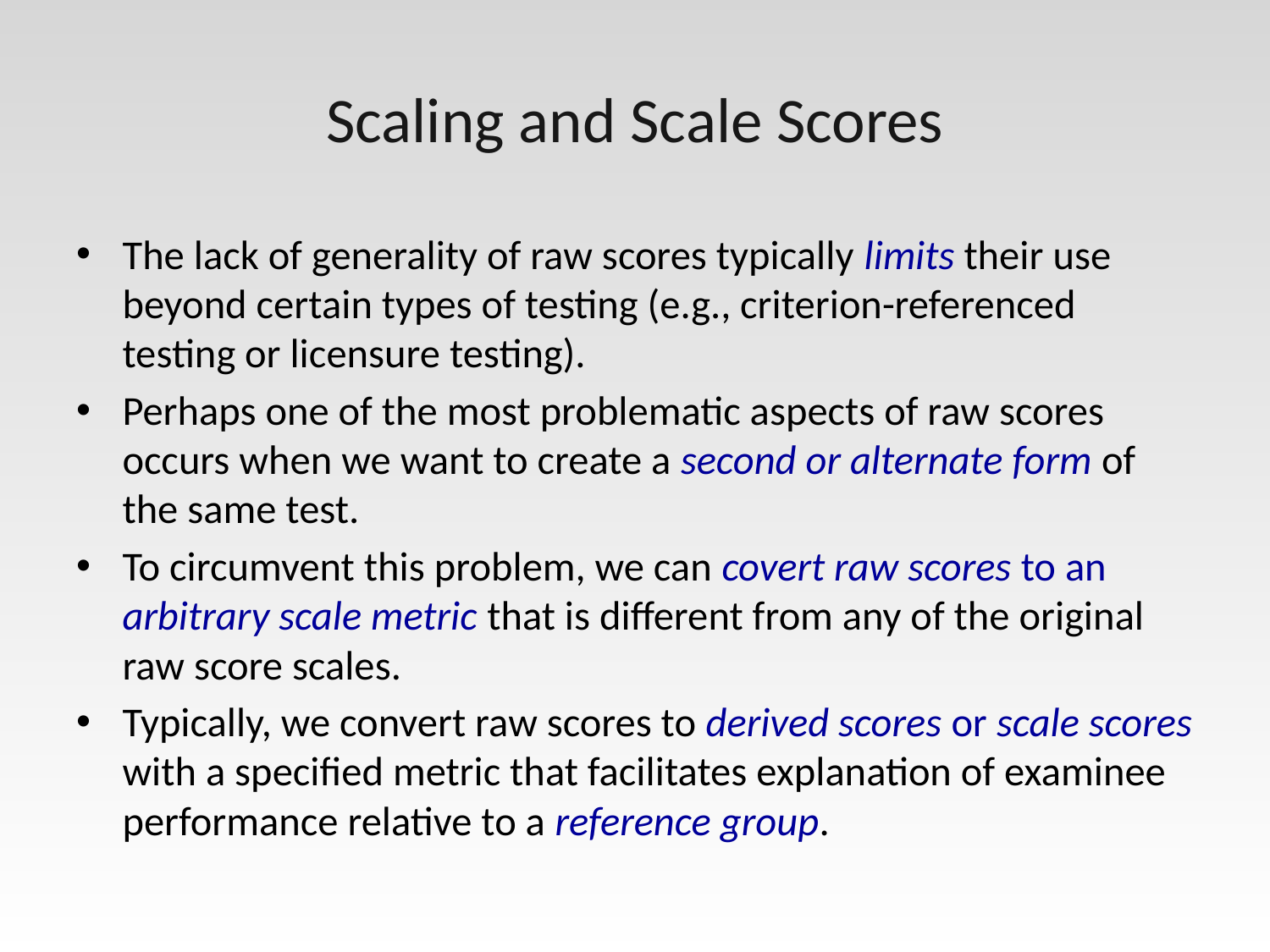

# Scaling and Scale Scores
The lack of generality of raw scores typically limits their use beyond certain types of testing (e.g., criterion-referenced testing or licensure testing).
Perhaps one of the most problematic aspects of raw scores occurs when we want to create a second or alternate form of the same test.
To circumvent this problem, we can covert raw scores to an arbitrary scale metric that is different from any of the original raw score scales.
Typically, we convert raw scores to derived scores or scale scores with a specified metric that facilitates explanation of examinee performance relative to a reference group.